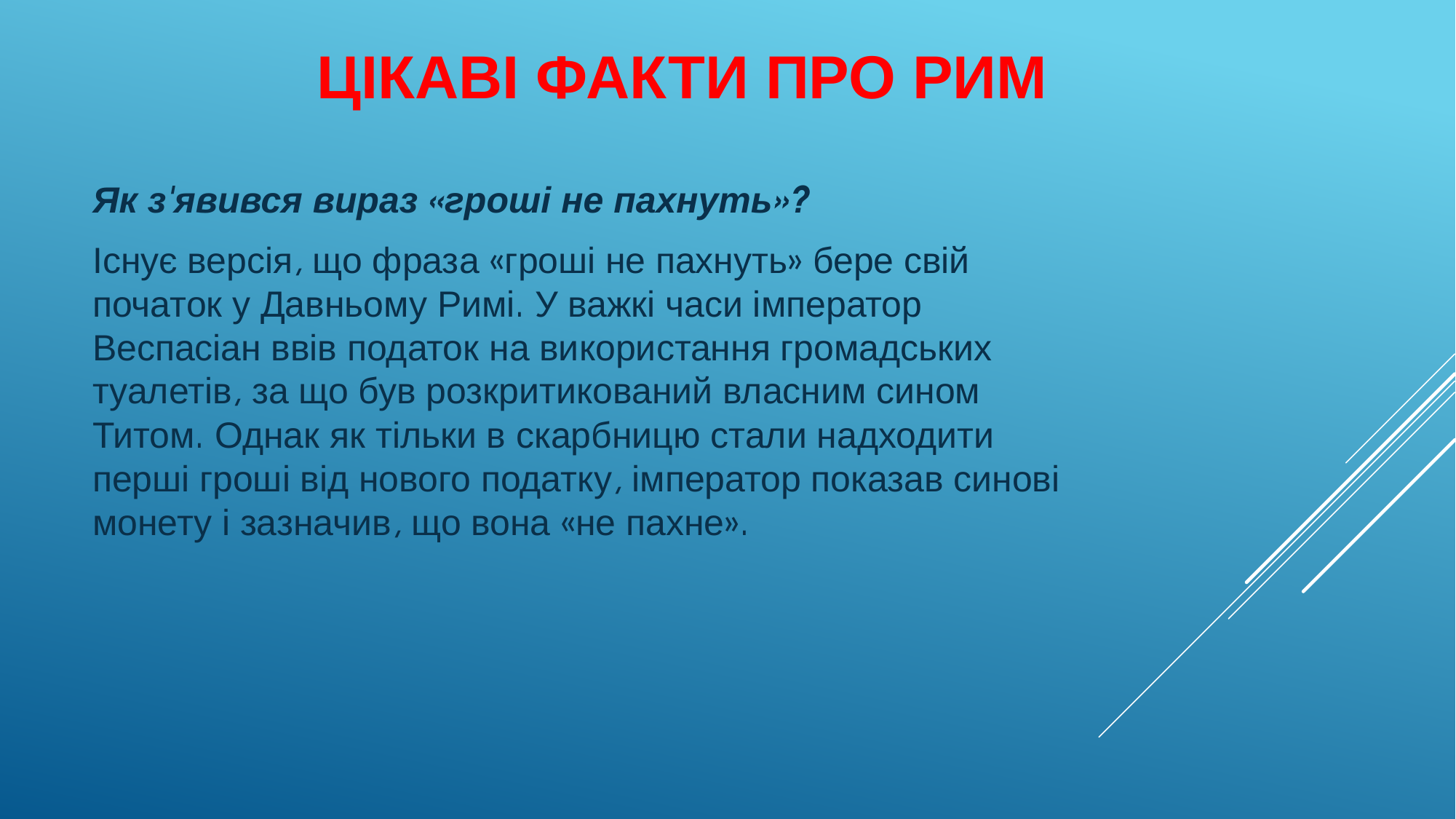

# Цікаві факти про Рим
Як з'явився вираз «гроші не пахнуть»?
Існує версія, що фраза «гроші не пахнуть» бере свій початок у Давньому Римі. У важкі часи імператор Веспасіан ввів податок на використання громадських туалетів, за що був розкритикований власним сином Титом. Однак як тільки в скарбницю стали надходити перші гроші від нового податку, імператор показав синові монету і зазначив, що вона «не пахне».